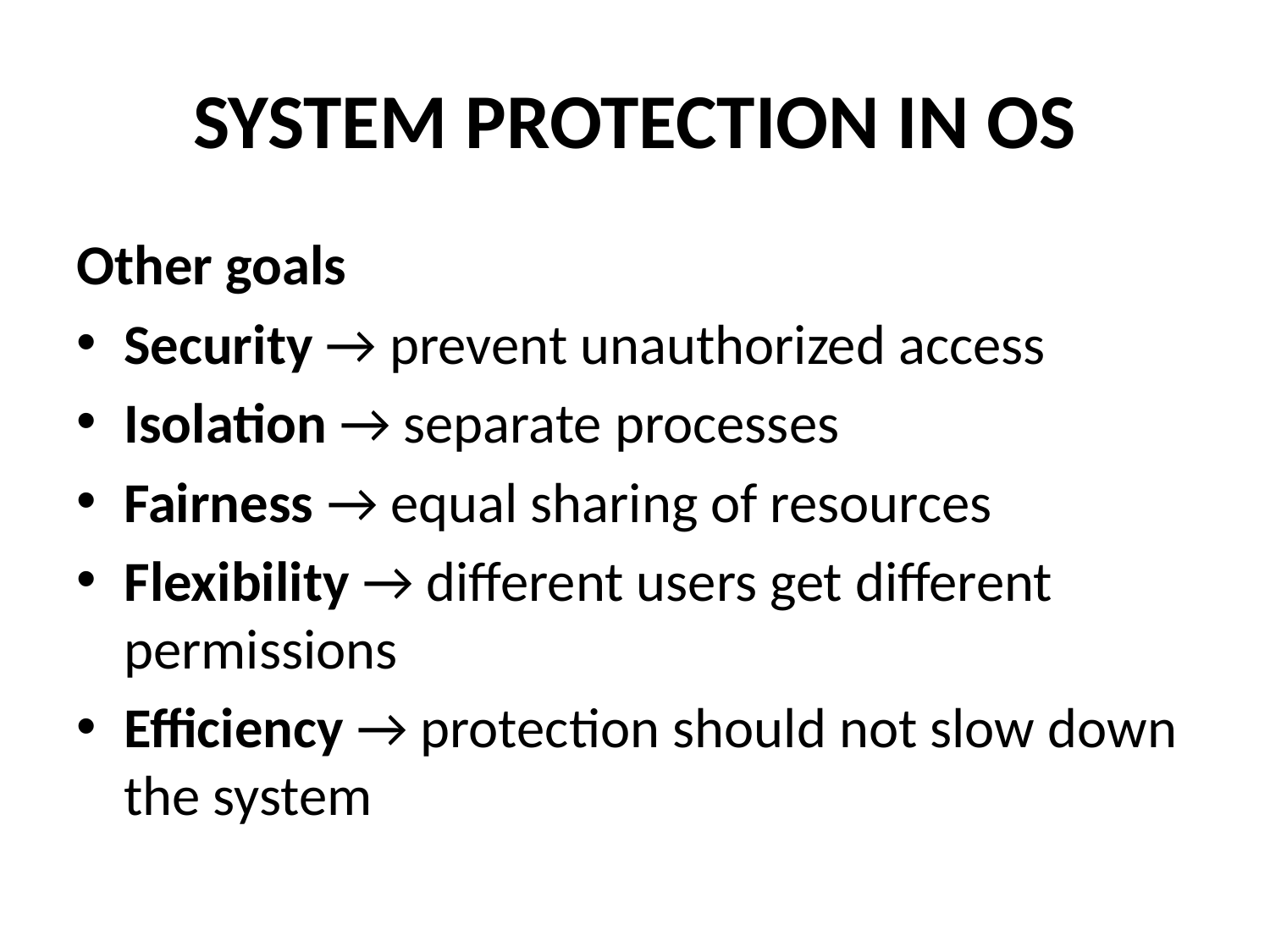

# SYSTEM PROTECTION IN OS
Other goals
Security → prevent unauthorized access
Isolation → separate processes
Fairness → equal sharing of resources
Flexibility → different users get different permissions
Efficiency → protection should not slow down the system